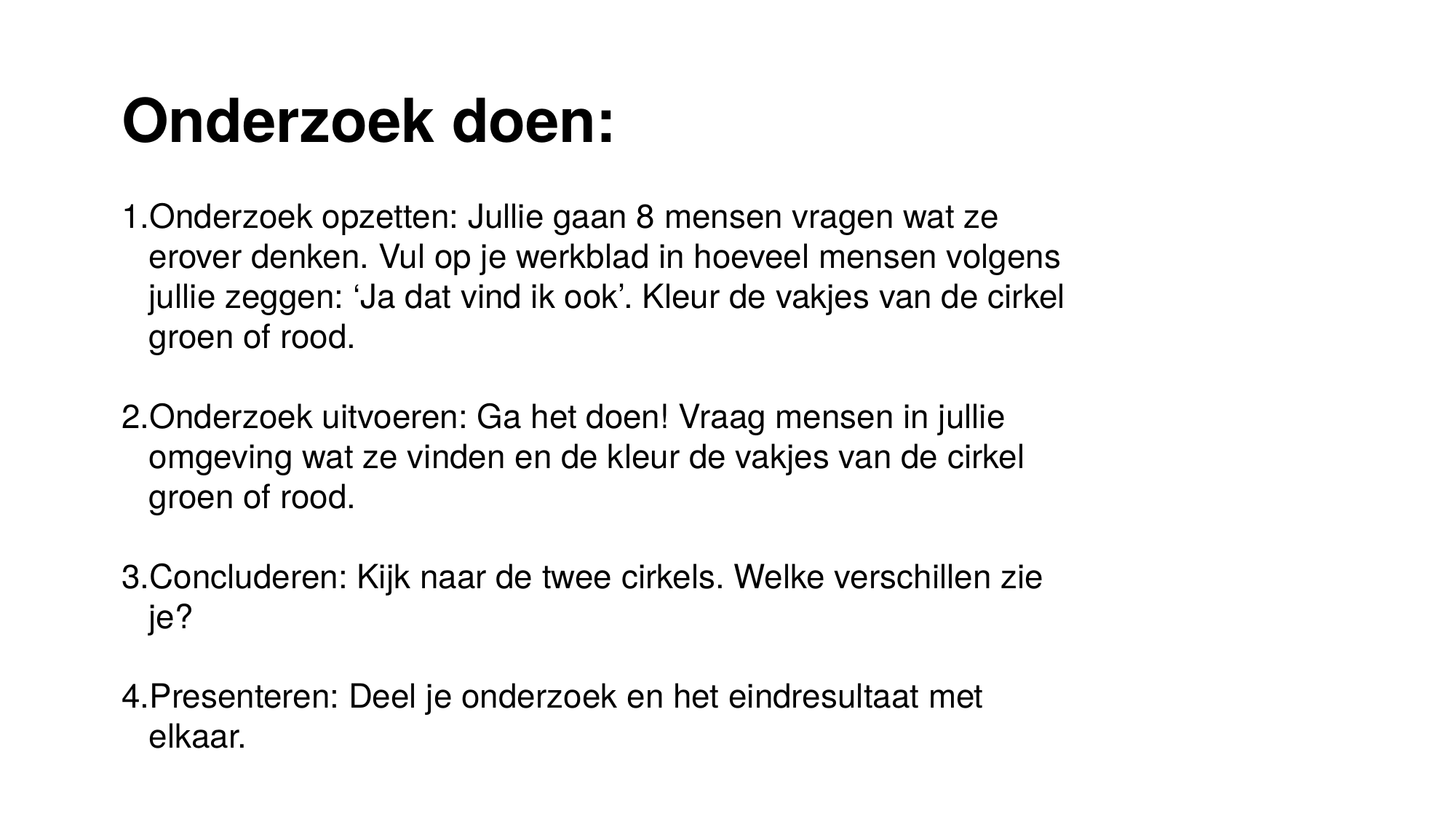

Onderzoek doen:

Onderzoek opzetten: Jullie gaan 8 mensen vragen wat ze erover denken. Vul op je werkblad in hoeveel mensen volgens jullie zeggen: ‘Ja dat vind ik ook’. Kleur de vakjes van de cirkel groen of rood.

Onderzoek uitvoeren: Ga het doen! Vraag mensen in jullie omgeving wat ze vinden en de kleur de vakjes van de cirkel groen of rood.

Concluderen: Kijk naar de twee cirkels. Welke verschillen zie je?

Presenteren: Deel je onderzoek en het eindresultaat met elkaar.